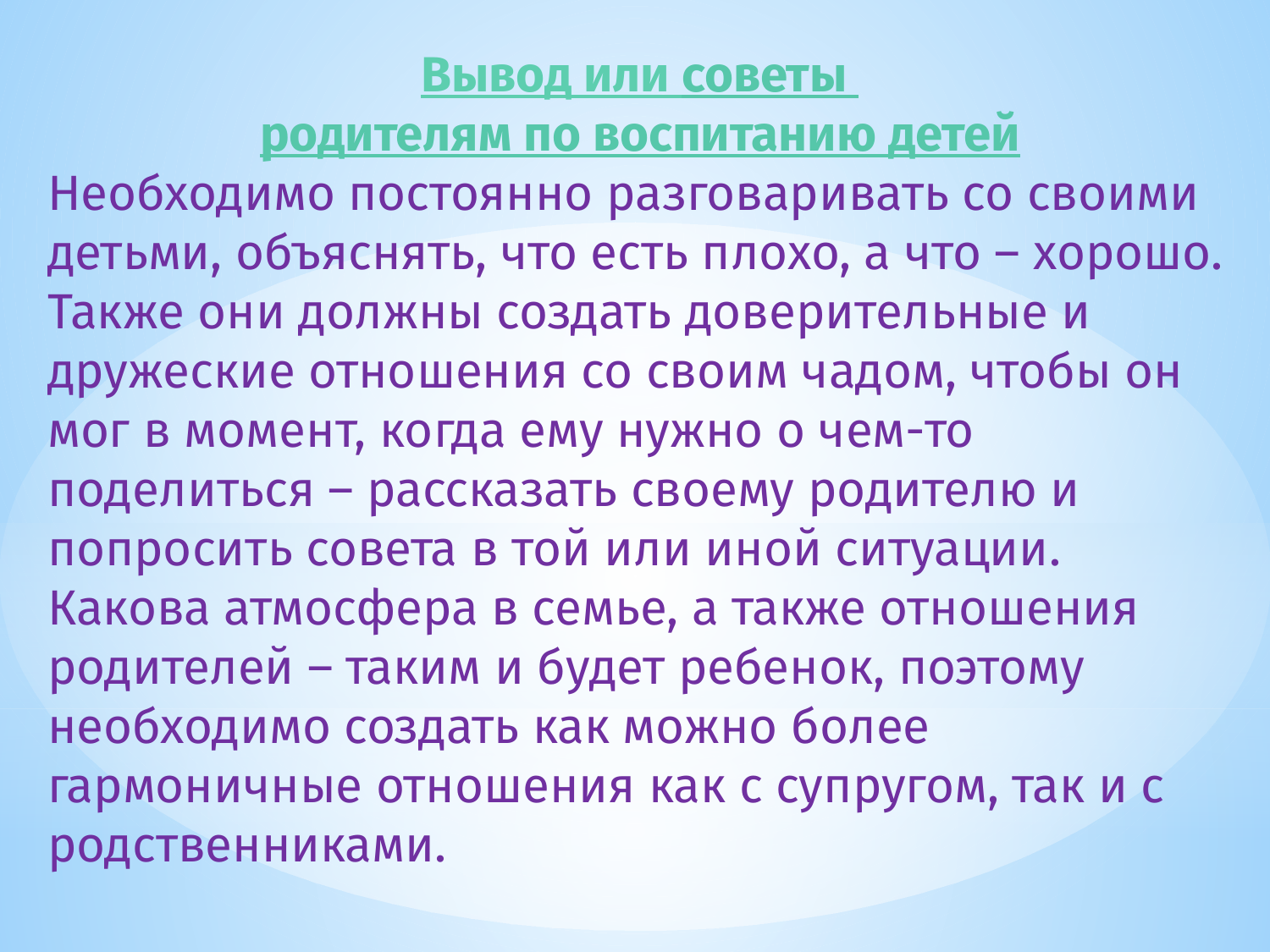

Вывод или советы родителям по воспитанию детей
Необходимо постоянно разговаривать со своими детьми, объяснять, что есть плохо, а что – хорошо. Также они должны создать доверительные и дружеские отношения со своим чадом, чтобы он мог в момент, когда ему нужно о чем-то поделиться – рассказать своему родителю и попросить совета в той или иной ситуации. Какова атмосфера в семье, а также отношения родителей – таким и будет ребенок, поэтому необходимо создать как можно более гармоничные отношения как с супругом, так и с родственниками.